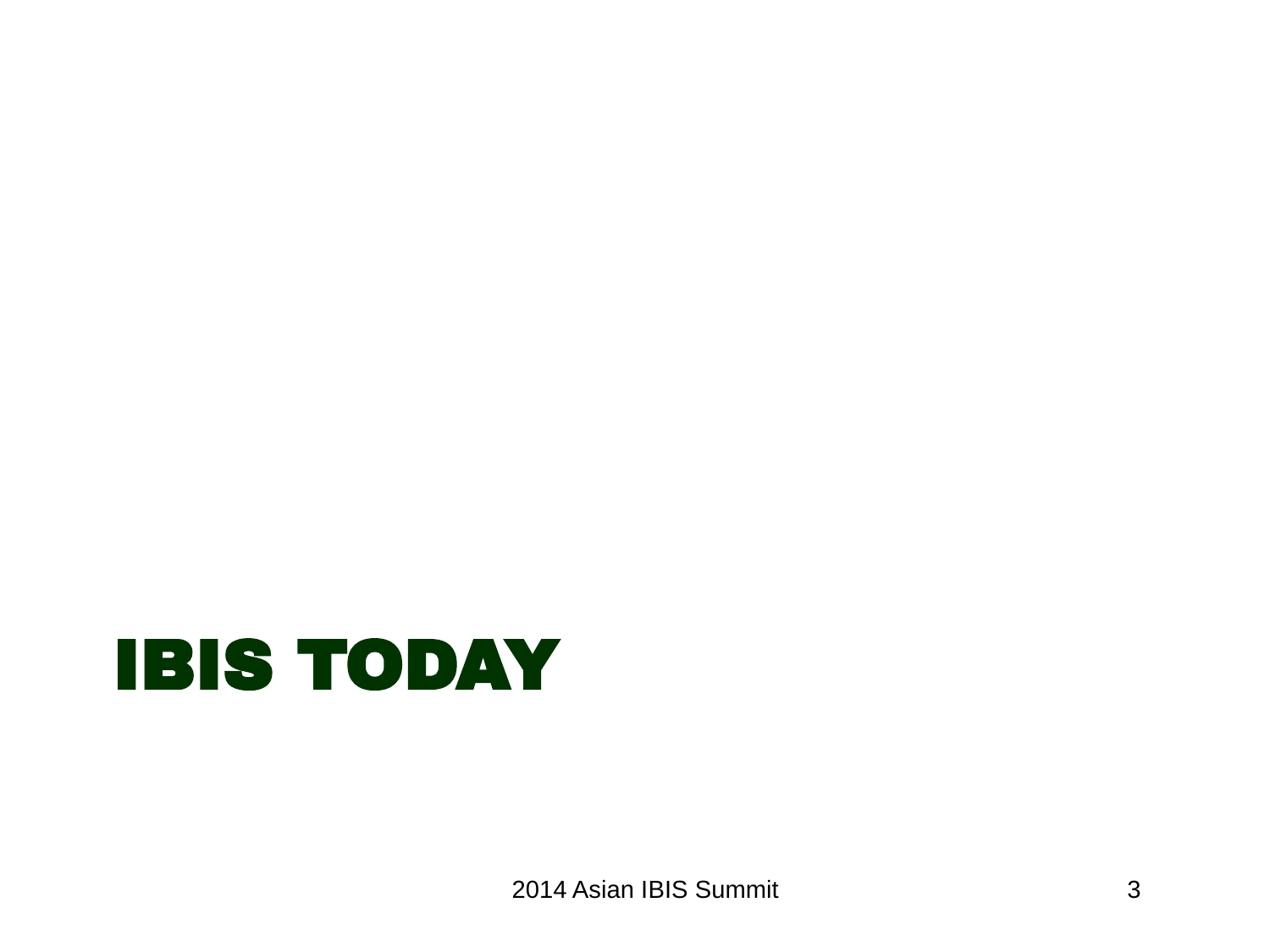

# IBIS TODAY

2014 Asian IBIS Summit

3